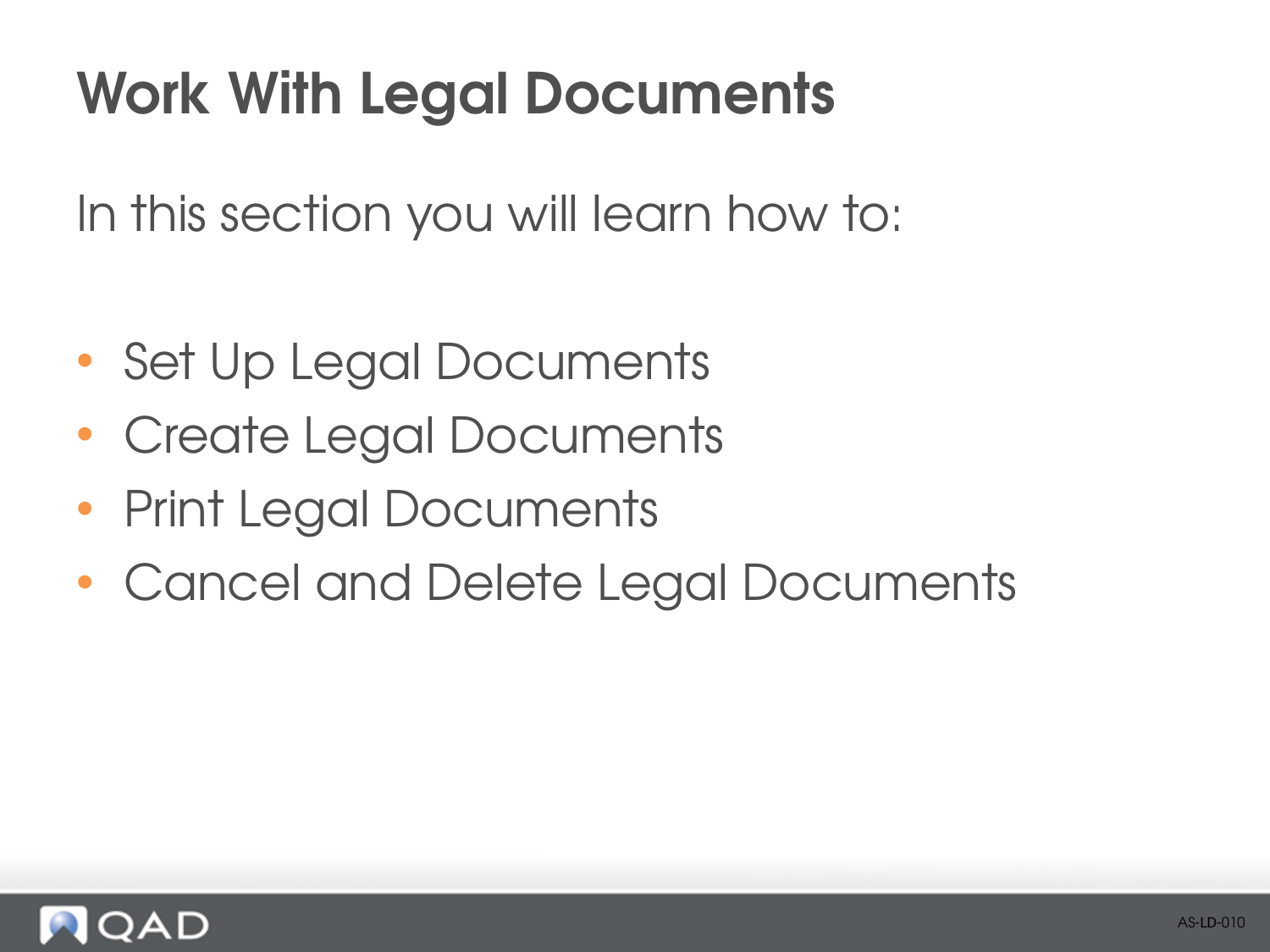

# Work With Legal Documents
In this section you will learn how to:

Set Up Legal Documents
Create Legal Documents
Print Legal Documents
Cancel and Delete Legal Documents
AS-LD-010